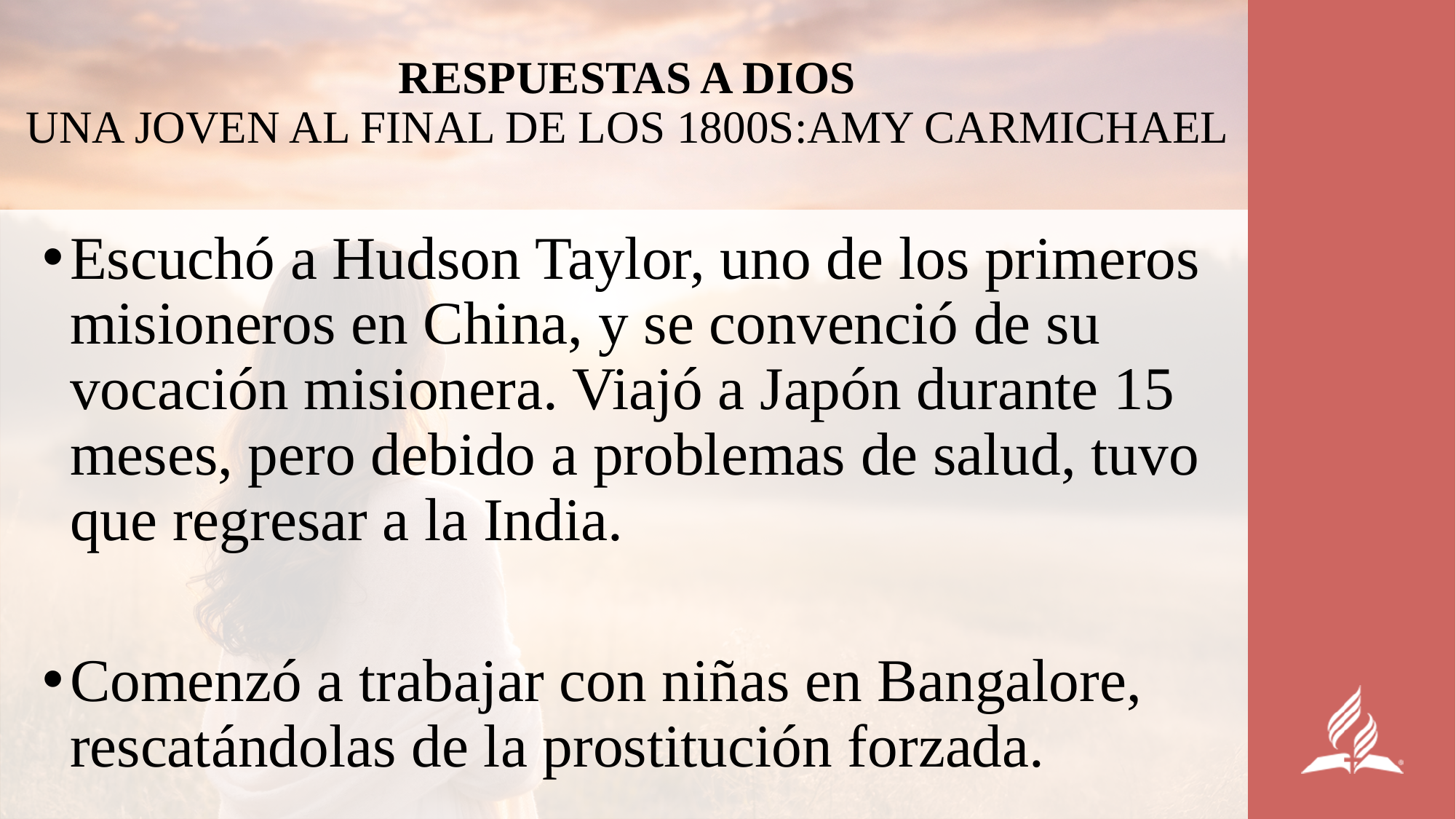

# RESPUESTAS A DIOS UNA JOVEN AL FINAL DE LOS 1800S:AMY CARMICHAEL
Escuchó a Hudson Taylor, uno de los primeros misioneros en China, y se convenció de su vocación misionera. Viajó a Japón durante 15 meses, pero debido a problemas de salud, tuvo que regresar a la India.

Comenzó a trabajar con niñas en Bangalore, rescatándolas de la prostitución forzada.